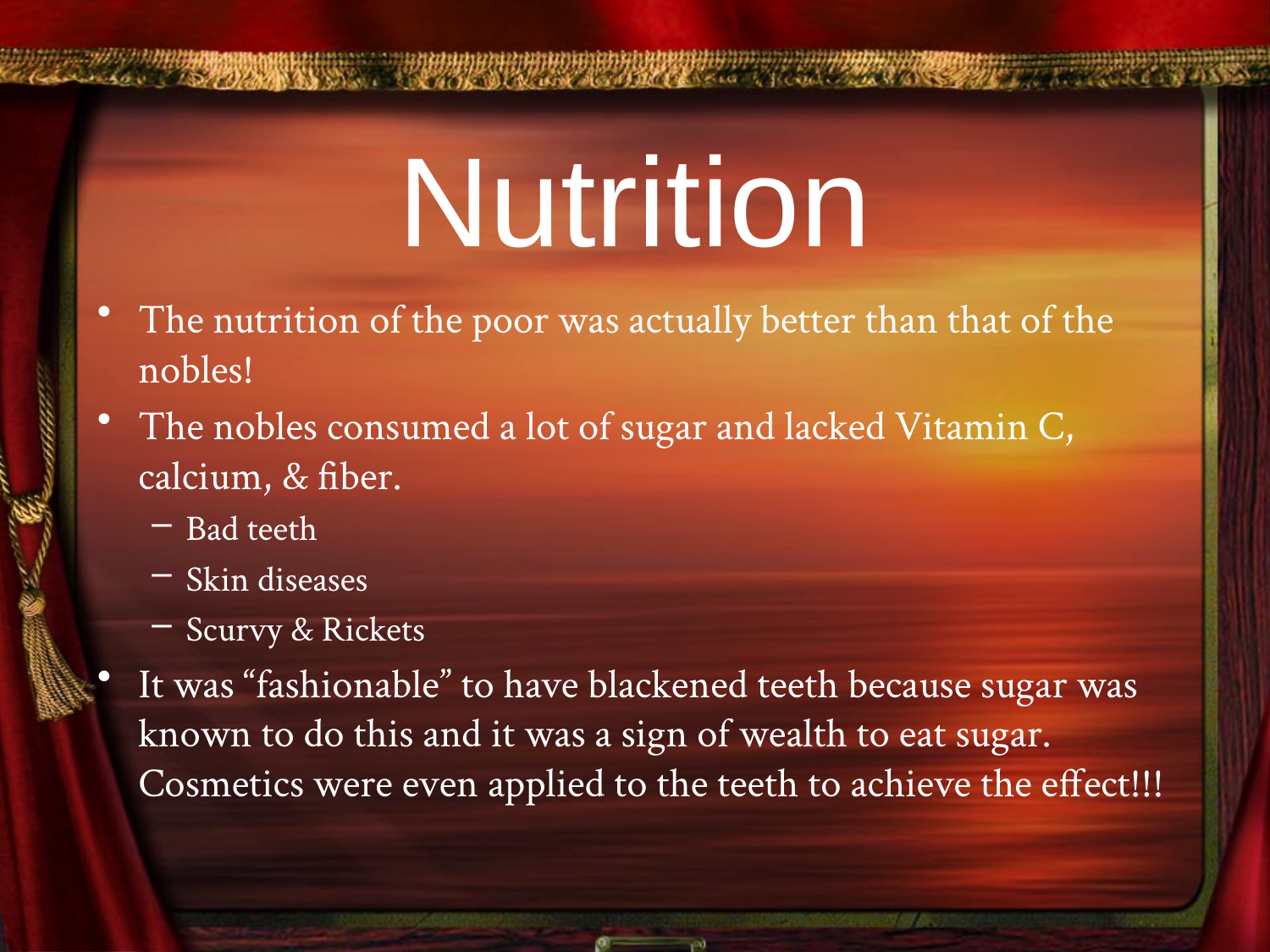

# Nutrition
The nutrition of the poor was actually better than that of the nobles!
The nobles consumed a lot of sugar and lacked Vitamin C, calcium, & fiber.
Bad teeth
Skin diseases
Scurvy & Rickets
It was “fashionable” to have blackened teeth because sugar was known to do this and it was a sign of wealth to eat sugar.  Cosmetics were even applied to the teeth to achieve the effect!!!